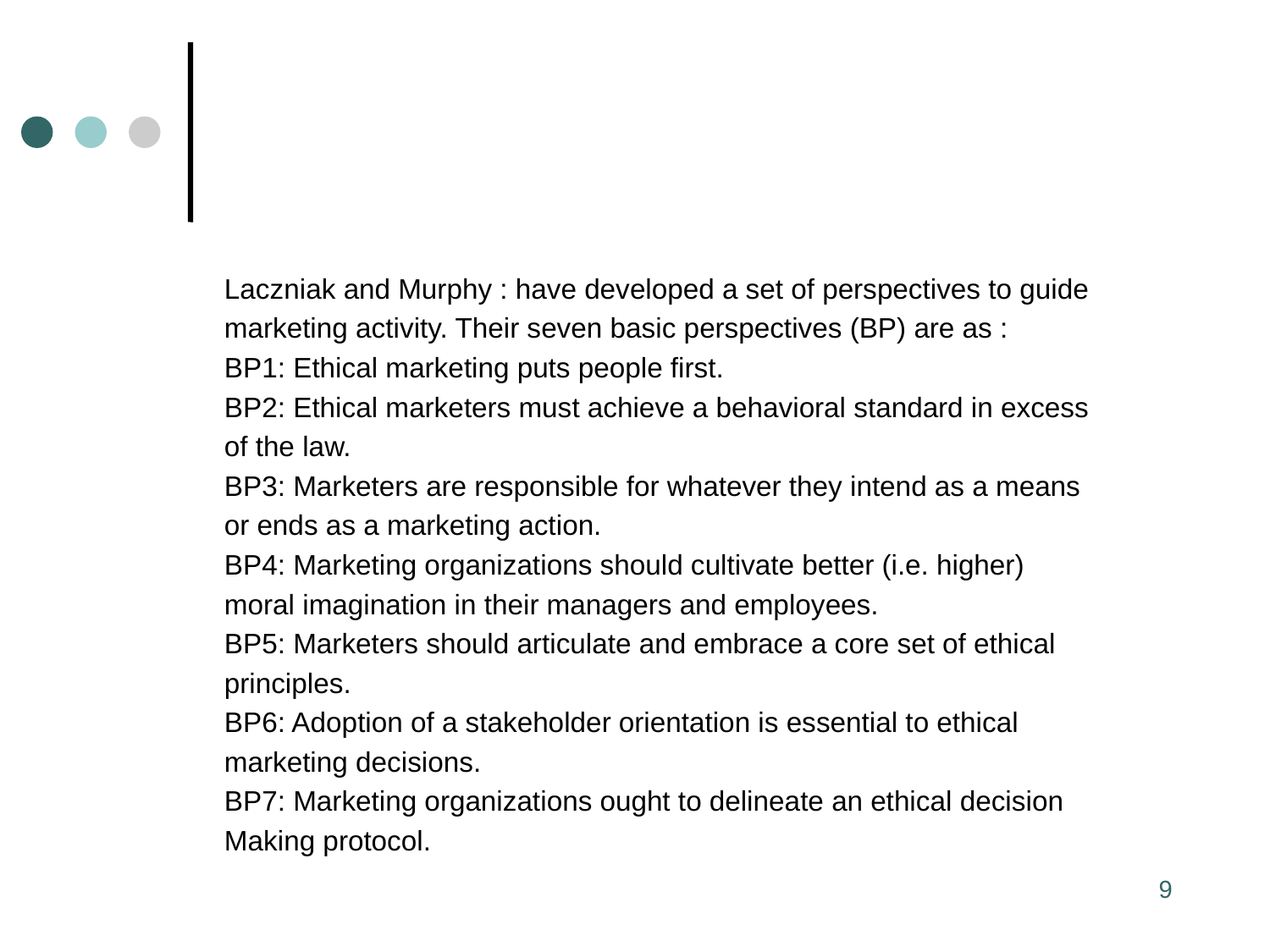

#
Laczniak and Murphy : have developed a set of perspectives to guide
marketing activity. Their seven basic perspectives (BP) are as :
BP1: Ethical marketing puts people first.
BP2: Ethical marketers must achieve a behavioral standard in excess
of the law.
BP3: Marketers are responsible for whatever they intend as a means
or ends as a marketing action.
BP4: Marketing organizations should cultivate better (i.e. higher)
moral imagination in their managers and employees.
BP5: Marketers should articulate and embrace a core set of ethical
principles.
BP6: Adoption of a stakeholder orientation is essential to ethical
marketing decisions.
BP7: Marketing organizations ought to delineate an ethical decision
Making protocol.
9